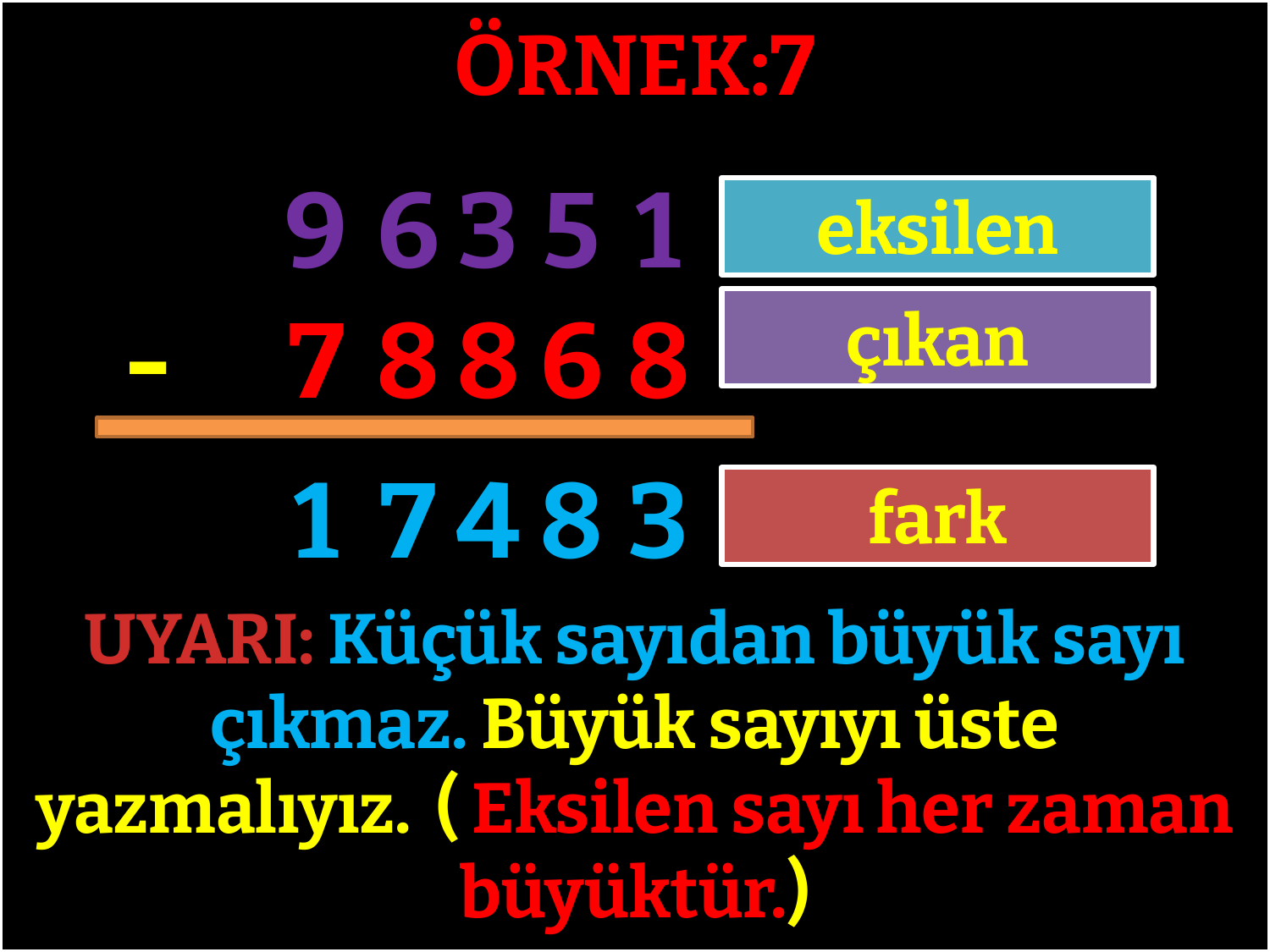

ÖRNEK:7
1
5
3
6
9
eksilen
-
8
6
8
8
7
çıkan
#

1
7
4
8
3
fark
UYARI: Küçük sayıdan büyük sayı çıkmaz. Büyük sayıyı üste yazmalıyız.  ( Eksilen sayı her zaman büyüktür.)